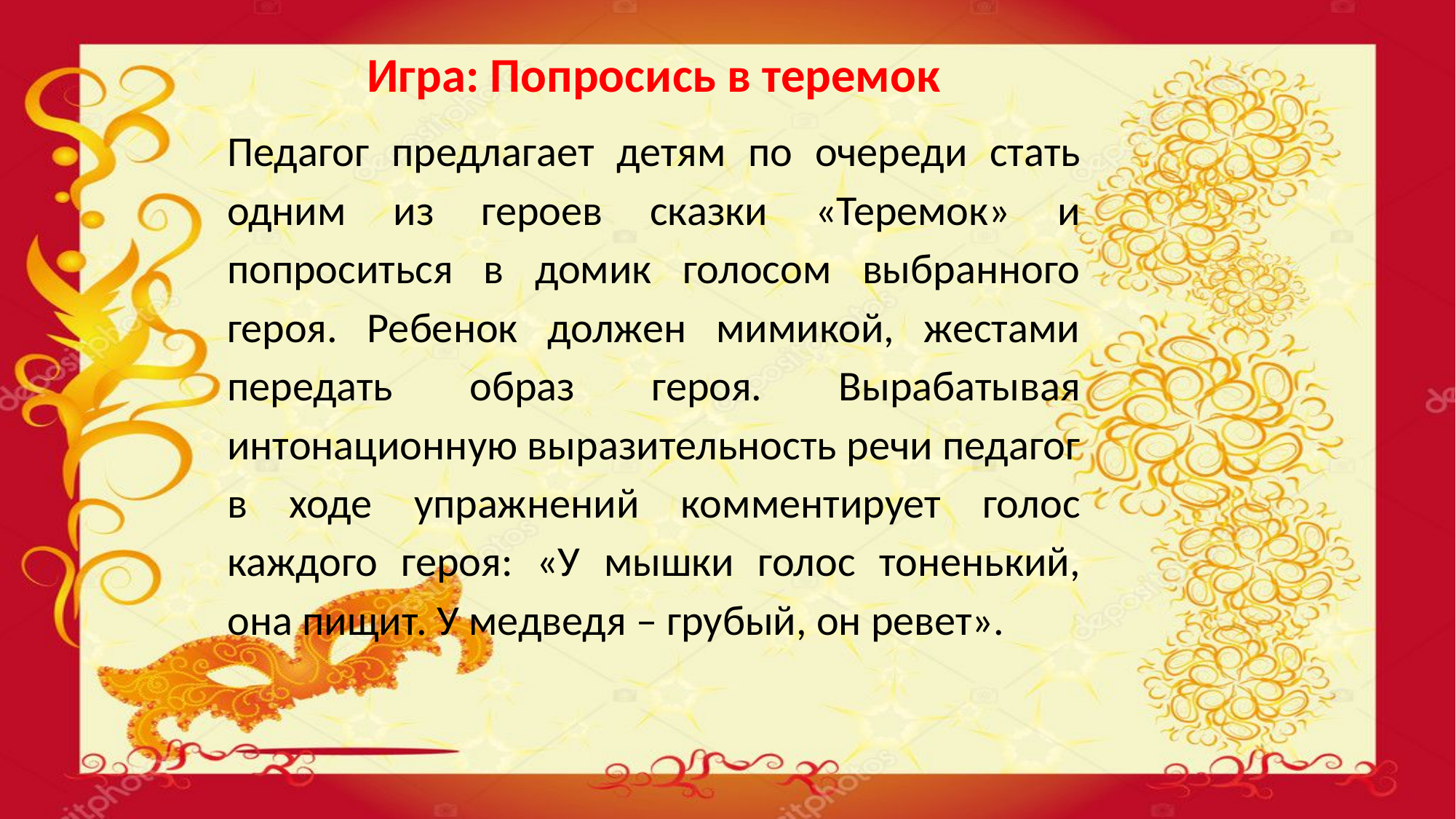

Игра: Попросись в теремок
Педагог предлагает детям по очереди стать одним из героев сказки «Теремок» и попроситься в домик голосом выбранного героя. Ребенок должен мимикой, жестами передать образ героя. Вырабатывая интонационную выразительность речи педагог в ходе упражнений комментирует голос каждого героя: «У мышки голос тоненький, она пищит. У медведя – грубый, он ревет».